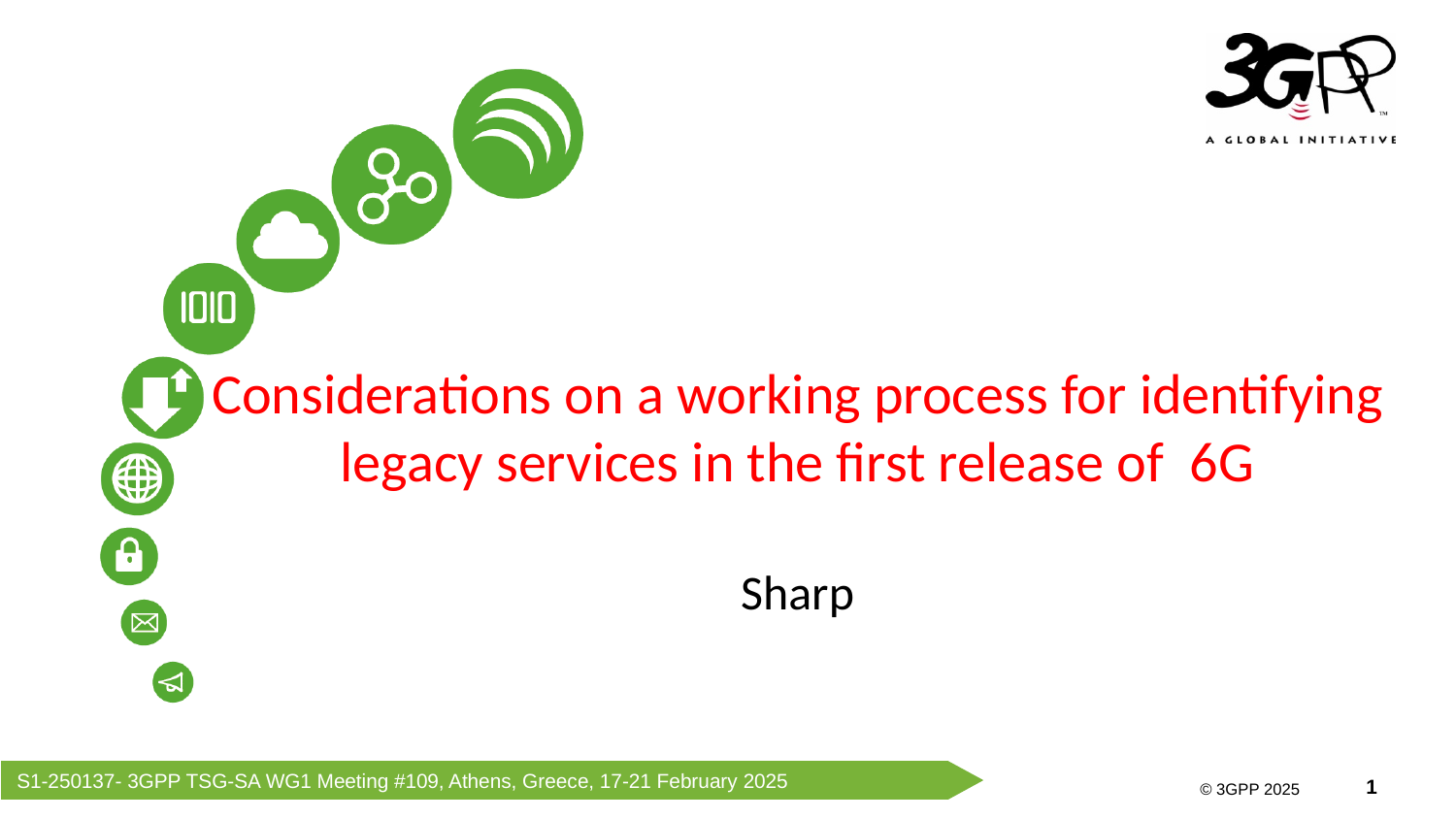

Considerations on a working process for identifying legacy services in the first release of  6G

Sharp
S1-250137- 3GPP TSG-SA WG1 Meeting #109, Athens, Greece, 17-21 February 2025

© 3GPP 2025